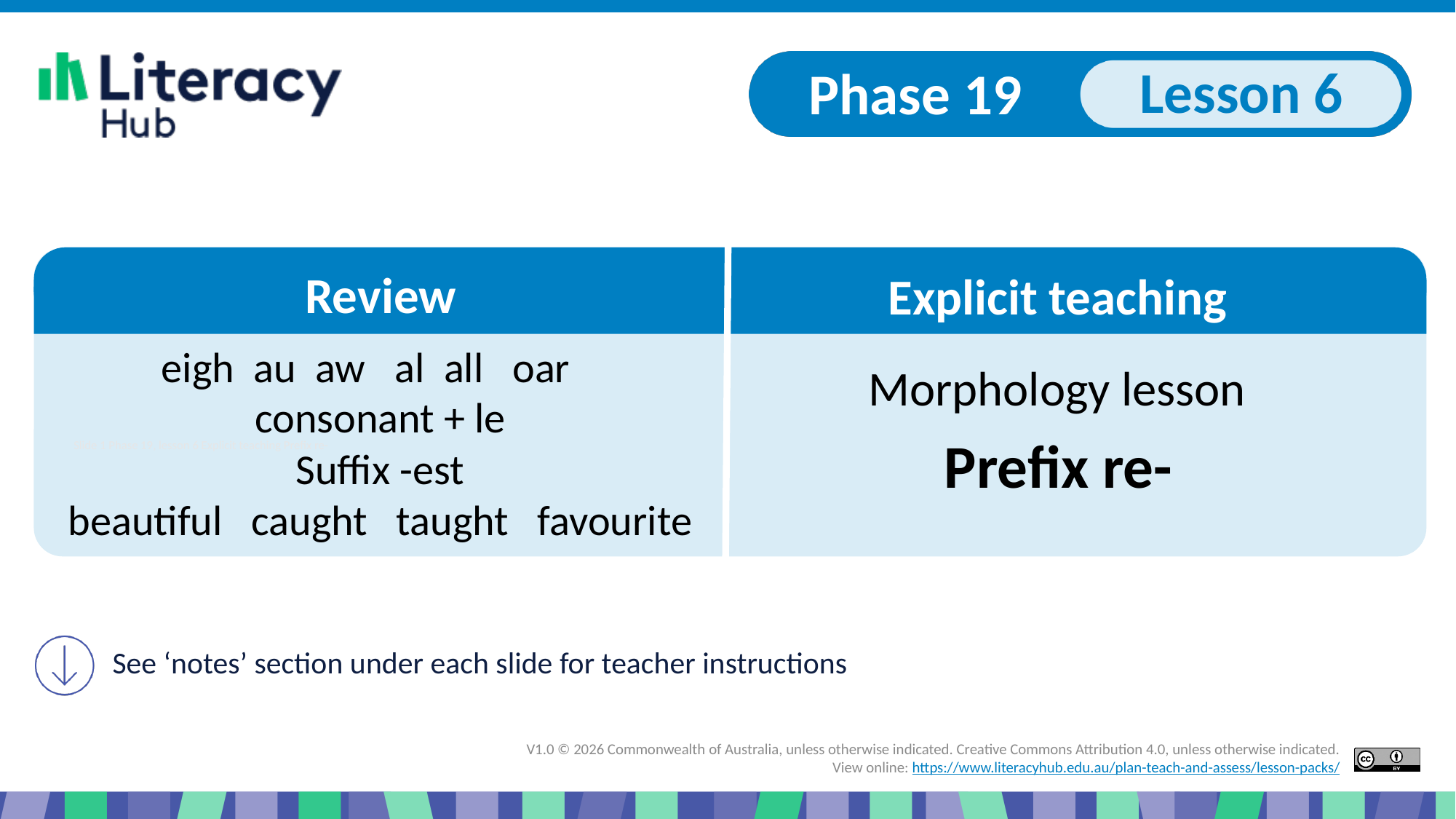

eigh  au  aw   al  all   oar
consonant + le
Suffix -est
beautiful   caught   taught   favourite

Slide 1 Phase 19, lesson 6 Explicit teaching Prefix re-
Prefix re-